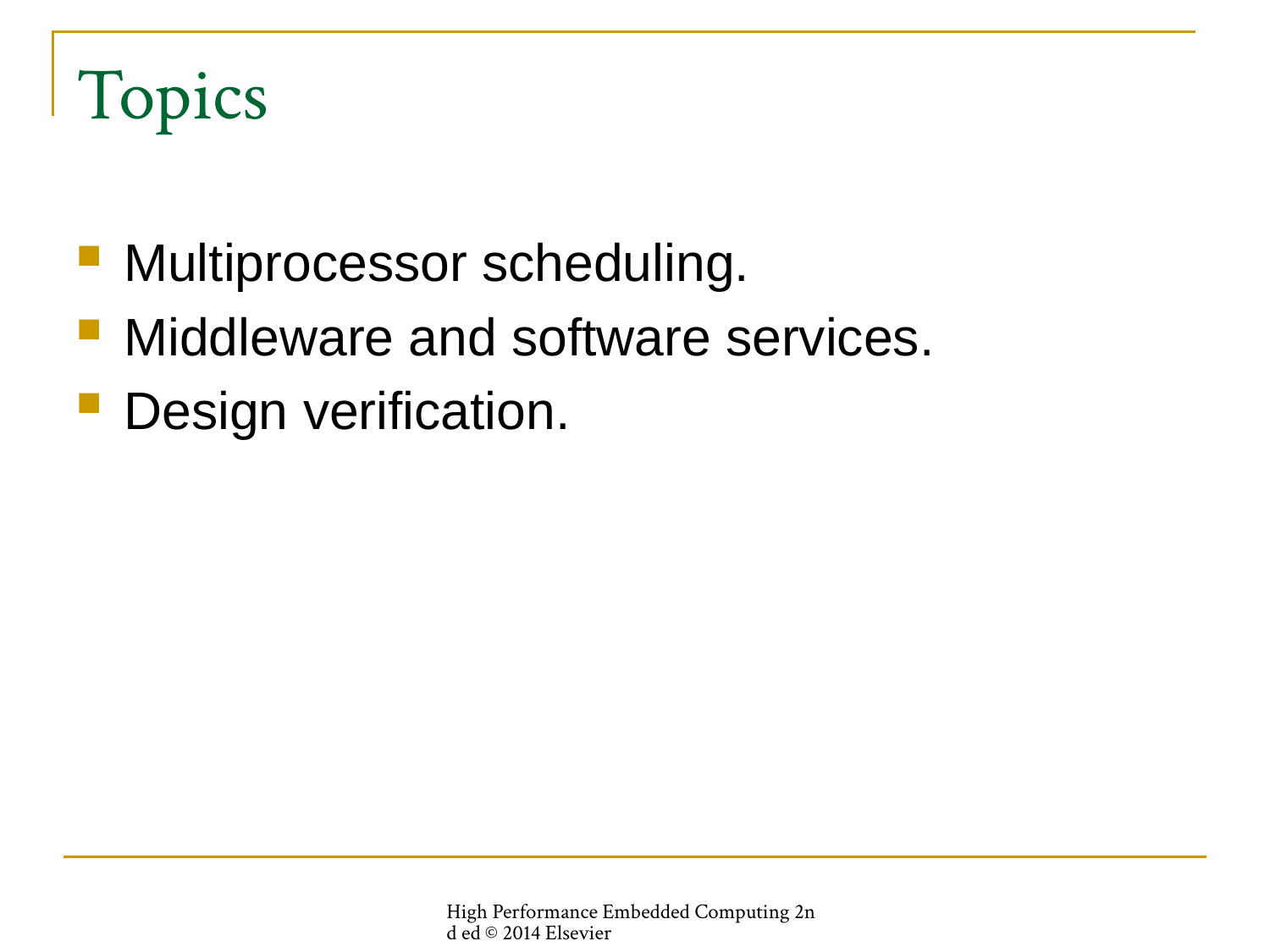

# Topics
Multiprocessor scheduling.
Middleware and software services.
Design verification.
High Performance Embedded Computing 2nd ed © 2014 Elsevier